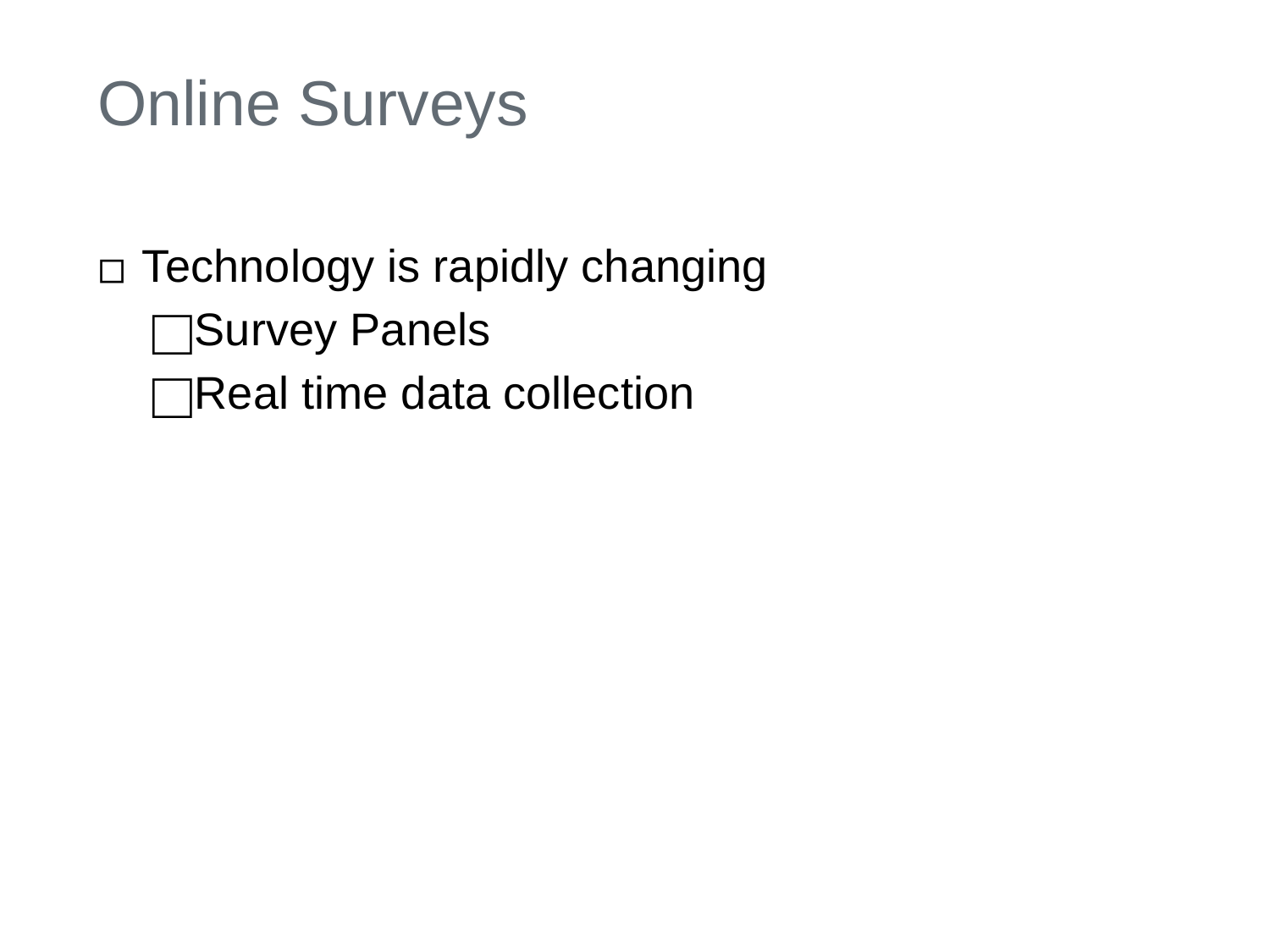

# Online Surveys
Technology is rapidly changing
Survey Panels
Real time data collection